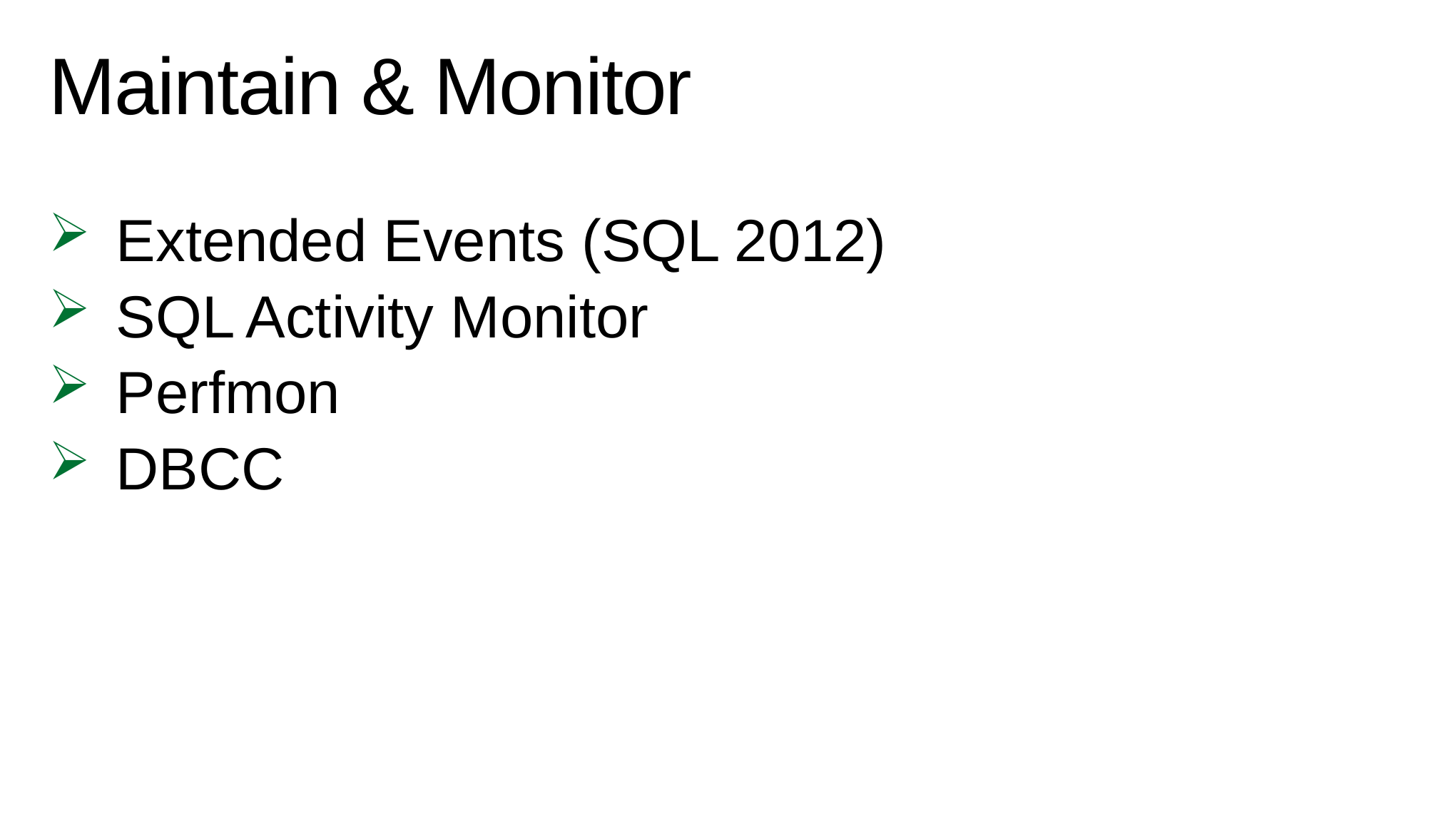

# Maintain & Monitor
Extended Events (SQL 2012)
SQL Activity Monitor
Perfmon
DBCC